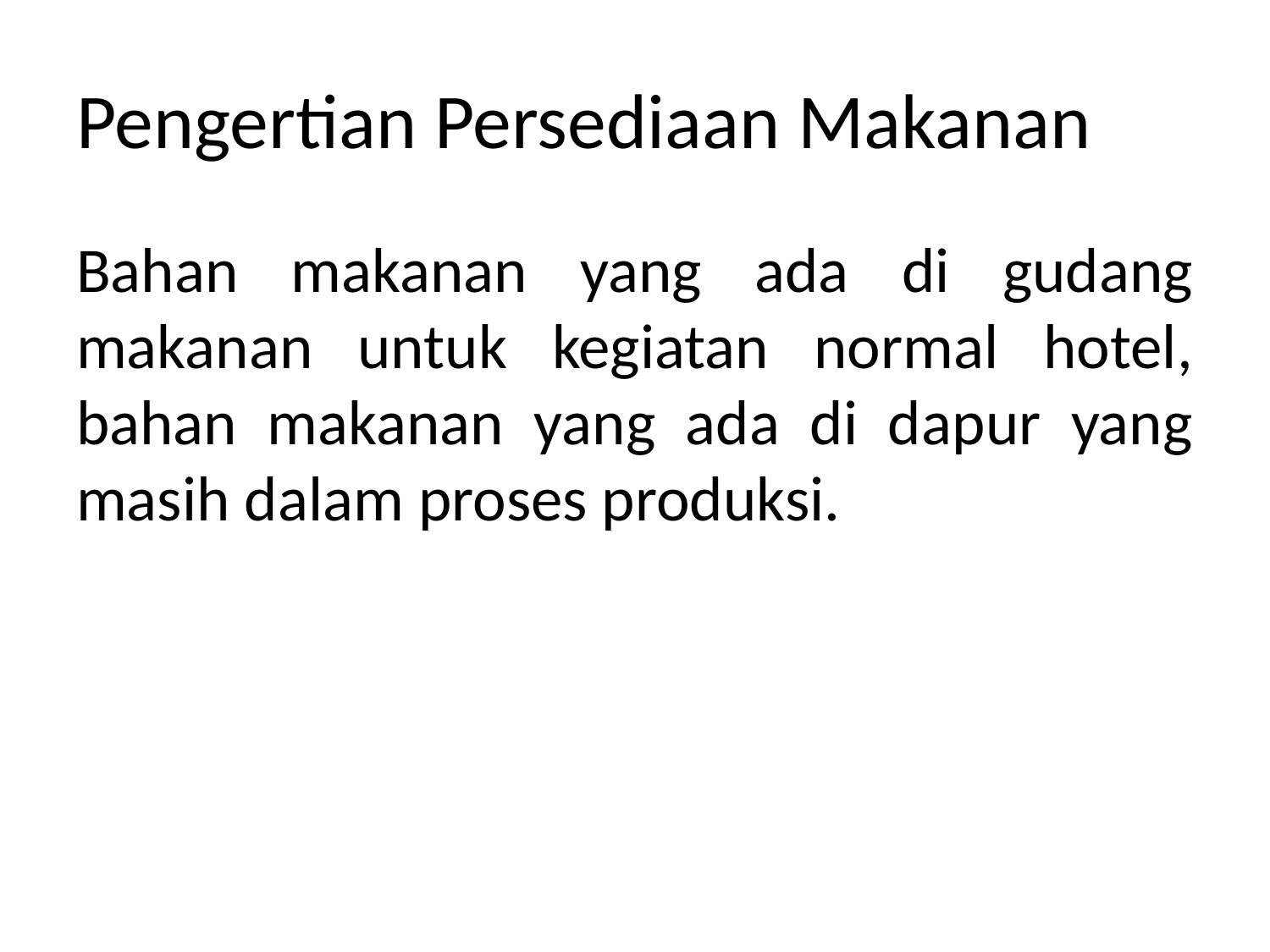

# Pengertian Persediaan Makanan
Bahan makanan yang ada di gudang makanan untuk kegiatan normal hotel, bahan makanan yang ada di dapur yang masih dalam proses produksi.